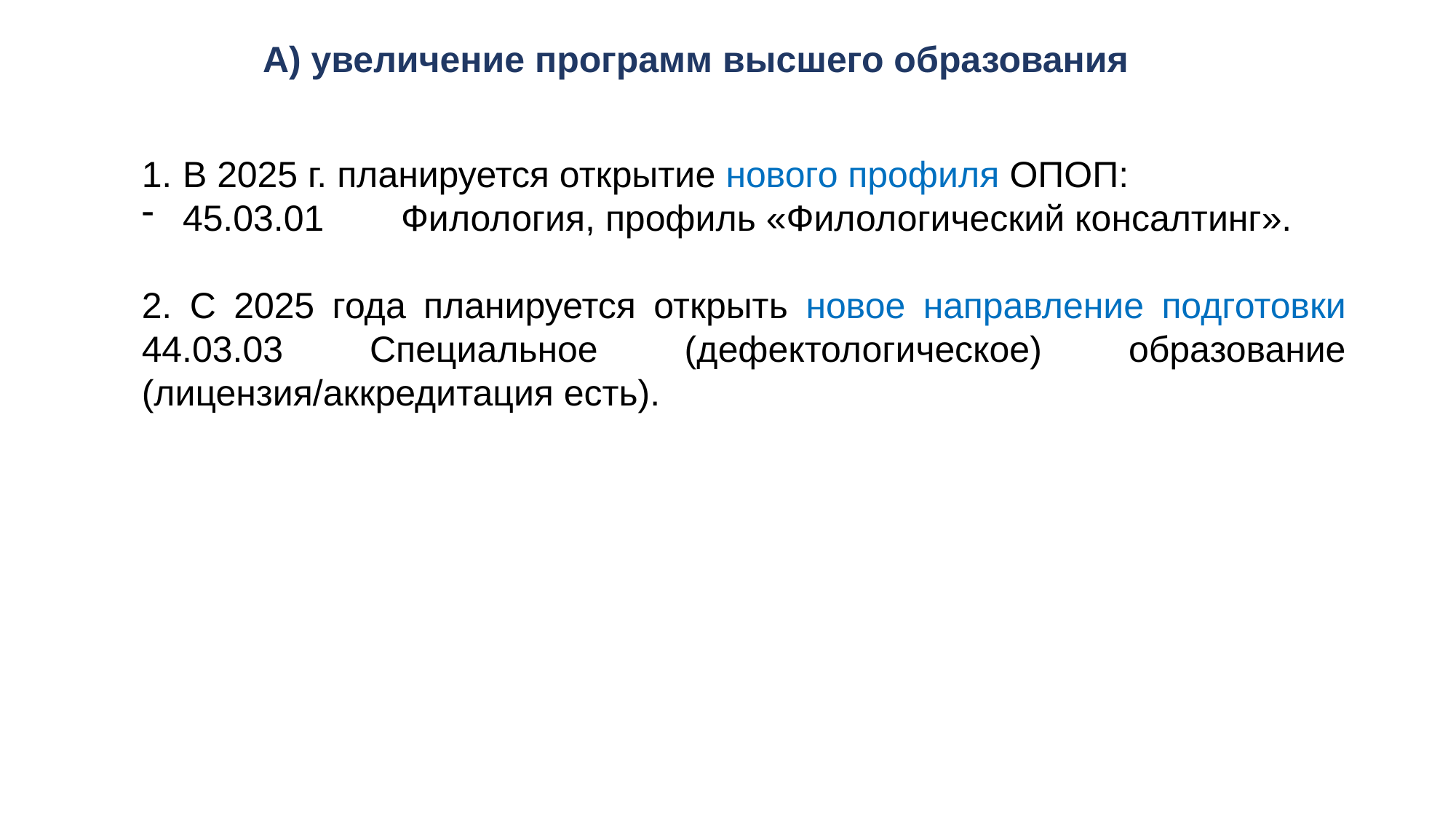

А) увеличение программ высшего образования
В 2025 г. планируется открытие нового профиля ОПОП:
45.03.01	Филология, профиль «Филологический консалтинг».

2. С 2025 года планируется открыть новое направление подготовки 44.03.03 Специальное (дефектологическое) образование (лицензия/аккредитация есть).